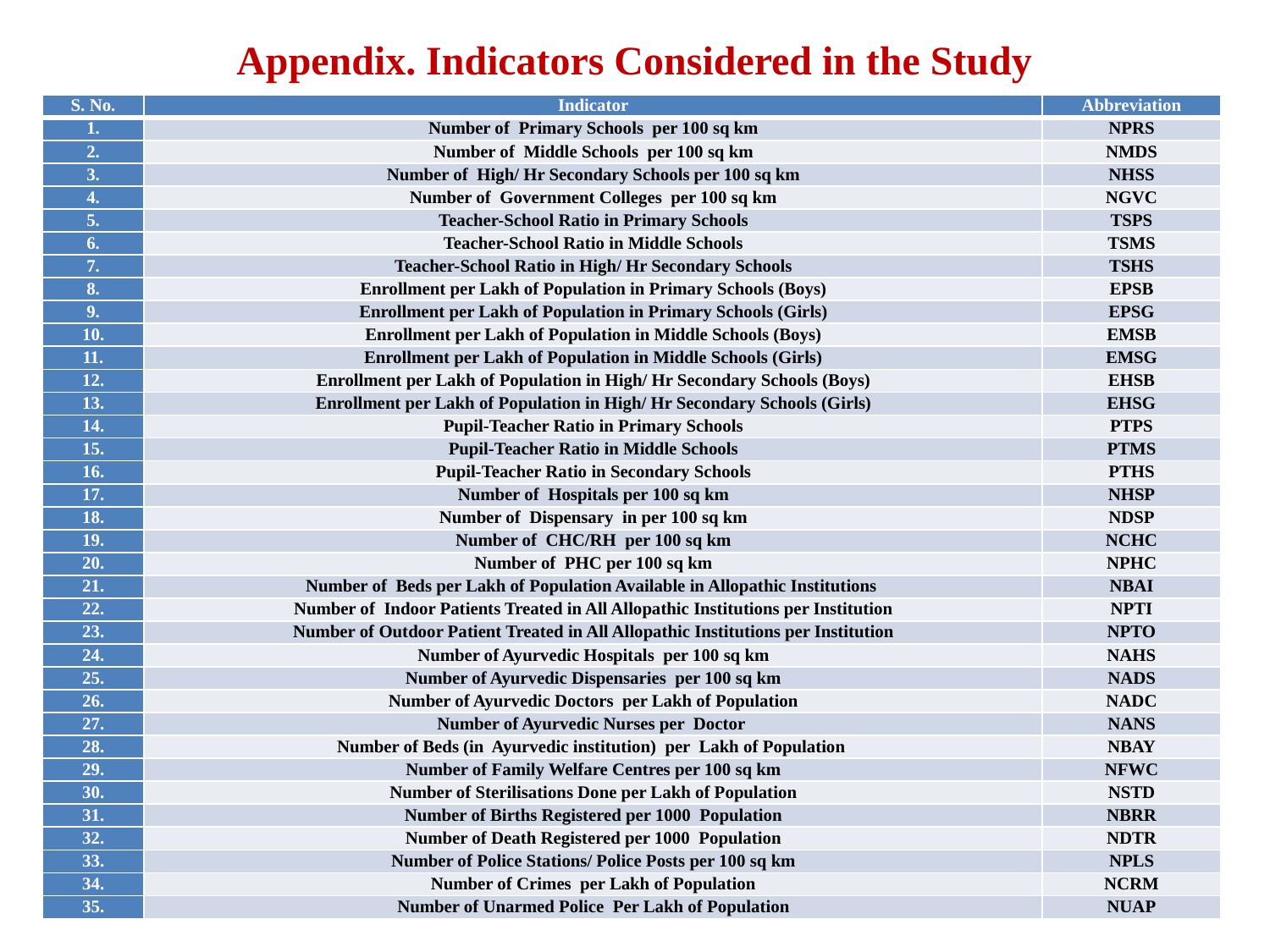

# Appendix. Indicators Considered in the Study
| S. No. | Indicator | Abbreviation |
| --- | --- | --- |
| 1. | Number of Primary Schools per 100 sq km | NPRS |
| 2. | Number of Middle Schools per 100 sq km | NMDS |
| 3. | Number of High/ Hr Secondary Schools per 100 sq km | NHSS |
| 4. | Number of Government Colleges per 100 sq km | NGVC |
| 5. | Teacher-School Ratio in Primary Schools | TSPS |
| 6. | Teacher-School Ratio in Middle Schools | TSMS |
| 7. | Teacher-School Ratio in High/ Hr Secondary Schools | TSHS |
| 8. | Enrollment per Lakh of Population in Primary Schools (Boys) | EPSB |
| 9. | Enrollment per Lakh of Population in Primary Schools (Girls) | EPSG |
| 10. | Enrollment per Lakh of Population in Middle Schools (Boys) | EMSB |
| 11. | Enrollment per Lakh of Population in Middle Schools (Girls) | EMSG |
| 12. | Enrollment per Lakh of Population in High/ Hr Secondary Schools (Boys) | EHSB |
| 13. | Enrollment per Lakh of Population in High/ Hr Secondary Schools (Girls) | EHSG |
| 14. | Pupil-Teacher Ratio in Primary Schools | PTPS |
| 15. | Pupil-Teacher Ratio in Middle Schools | PTMS |
| 16. | Pupil-Teacher Ratio in Secondary Schools | PTHS |
| 17. | Number of Hospitals per 100 sq km | NHSP |
| 18. | Number of Dispensary in per 100 sq km | NDSP |
| 19. | Number of CHC/RH per 100 sq km | NCHC |
| 20. | Number of PHC per 100 sq km | NPHC |
| 21. | Number of Beds per Lakh of Population Available in Allopathic Institutions | NBAI |
| 22. | Number of Indoor Patients Treated in All Allopathic Institutions per Institution | NPTI |
| 23. | Number of Outdoor Patient Treated in All Allopathic Institutions per Institution | NPTO |
| 24. | Number of Ayurvedic Hospitals per 100 sq km | NAHS |
| 25. | Number of Ayurvedic Dispensaries per 100 sq km | NADS |
| 26. | Number of Ayurvedic Doctors per Lakh of Population | NADC |
| 27. | Number of Ayurvedic Nurses per Doctor | NANS |
| 28. | Number of Beds (in Ayurvedic institution) per Lakh of Population | NBAY |
| 29. | Number of Family Welfare Centres per 100 sq km | NFWC |
| 30. | Number of Sterilisations Done per Lakh of Population | NSTD |
| 31. | Number of Births Registered per 1000 Population | NBRR |
| 32. | Number of Death Registered per 1000 Population | NDTR |
| 33. | Number of Police Stations/ Police Posts per 100 sq km | NPLS |
| 34. | Number of Crimes per Lakh of Population | NCRM |
| 35. | Number of Unarmed Police Per Lakh of Population | NUAP |